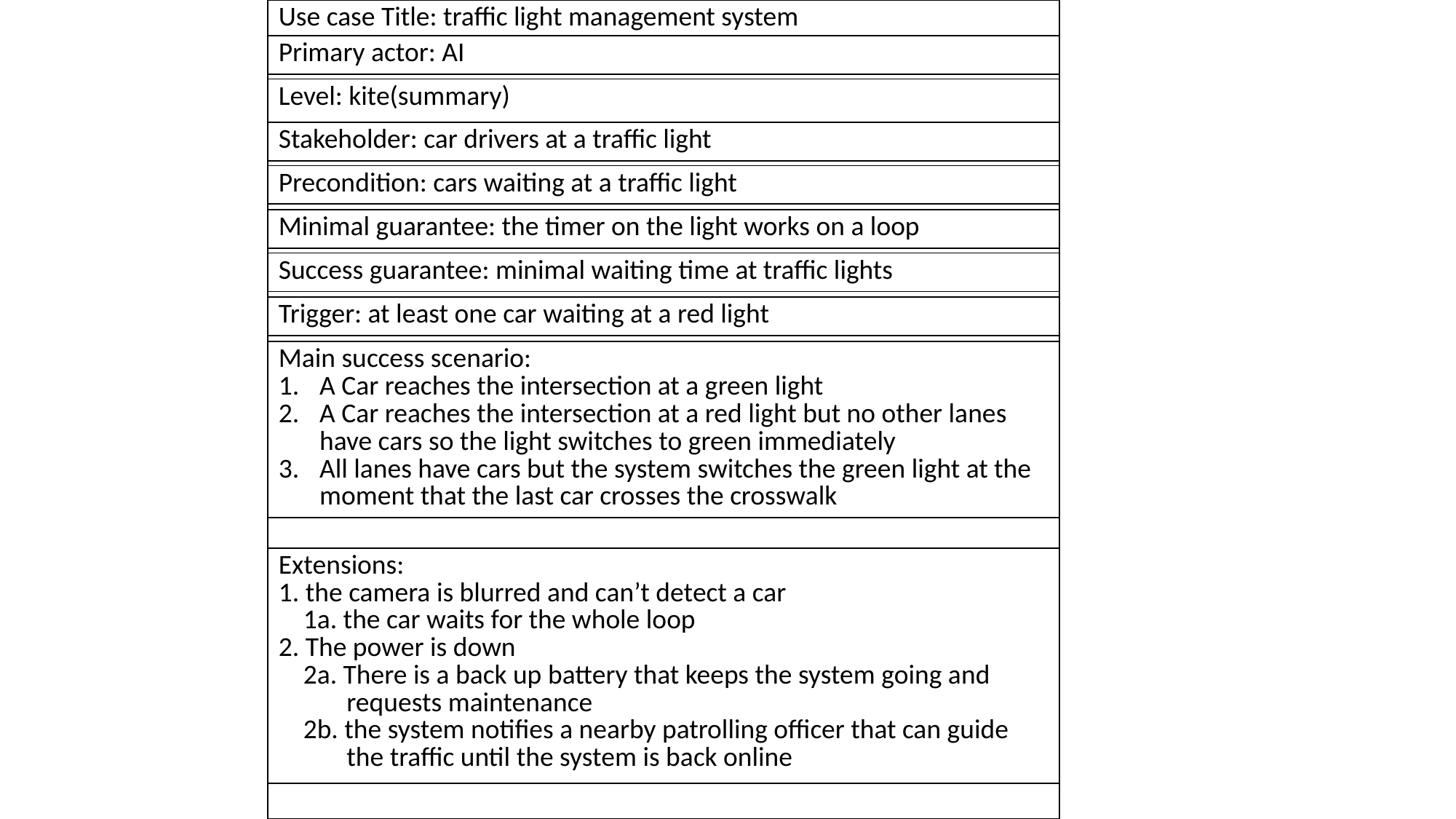

| Use case Title: traffic light management system |
| --- |
| Primary actor: AI |
| --- |
| Level: kite(summary) |
| --- |
| Stakeholder: car drivers at a traffic light |
| --- |
| Precondition: cars waiting at a traffic light |
| --- |
| Minimal guarantee: the timer on the light works on a loop |
| --- |
| Success guarantee: minimal waiting time at traffic lights |
| --- |
| Trigger: at least one car waiting at a red light |
| --- |
| Main success scenario: A Car reaches the intersection at a green light A Car reaches the intersection at a red light but no other lanes have cars so the light switches to green immediately All lanes have cars but the system switches the green light at the moment that the last car crosses the crosswalk |
| --- |
| Extensions: 1. the camera is blurred and can’t detect a car 1a. the car waits for the whole loop 2. The power is down 2a. There is a back up battery that keeps the system going and requests maintenance 2b. the system notifies a nearby patrolling officer that can guide the traffic until the system is back online |
| --- |